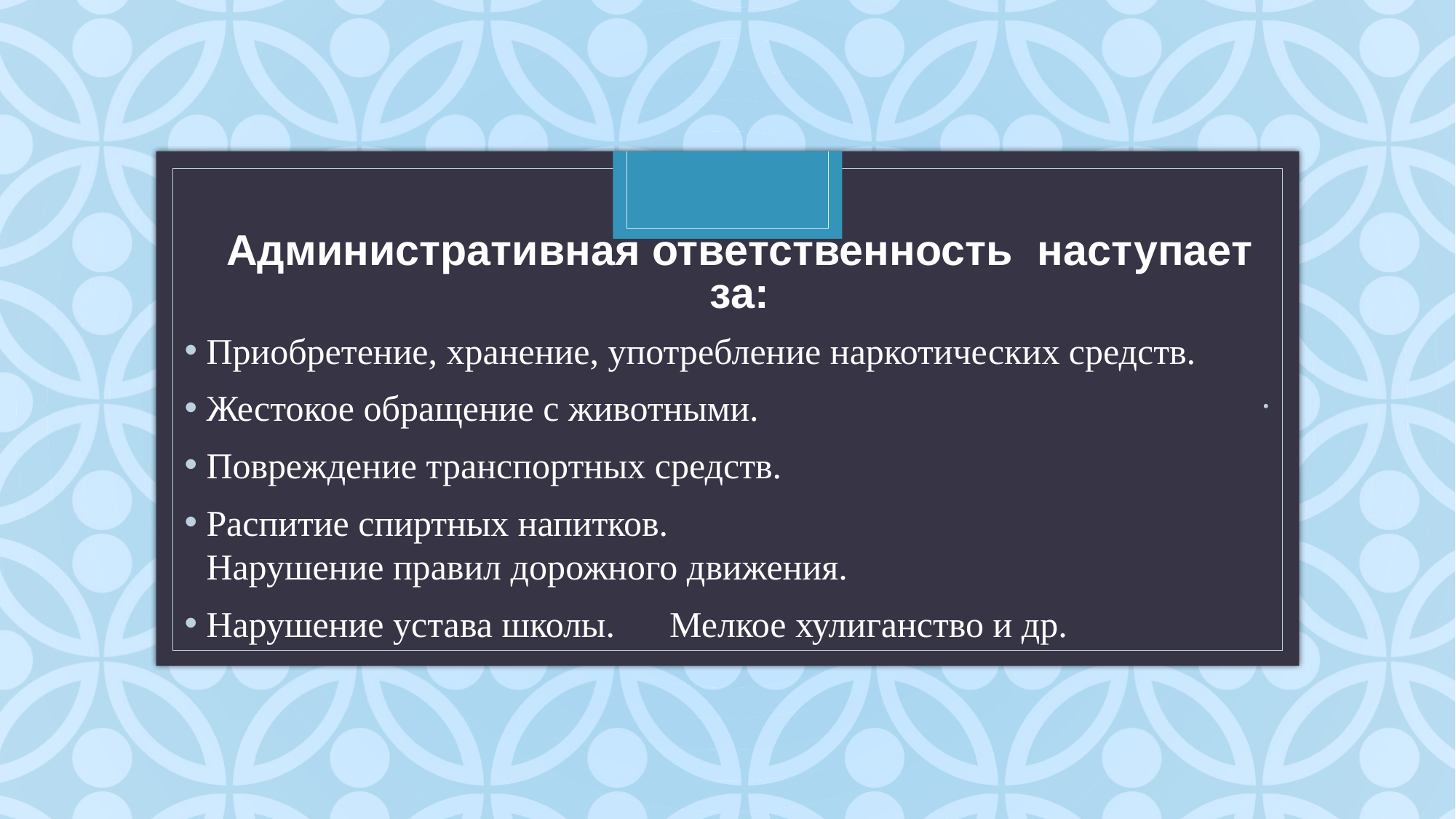

# Административная ответственность  наступает за:
Приобретение, хранение, употребление наркотических средств.
Жестокое обращение с животными.
Повреждение транспортных средств.
Распитие спиртных напитков.                                                     Нарушение правил дорожного движения.
Нарушение устава школы.      Мелкое хулиганство и др.
.